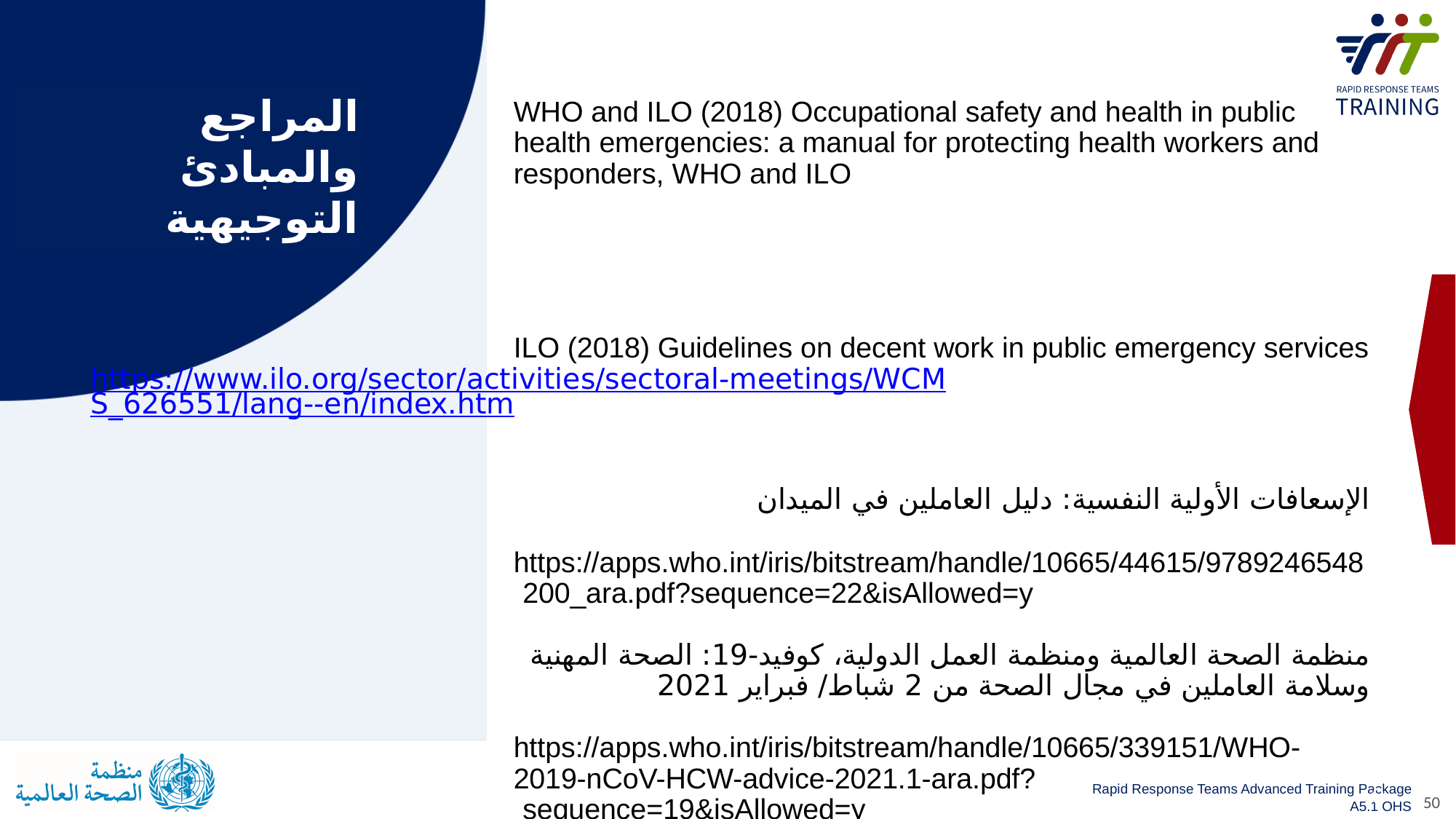

المراجع والمبادئ التوجيهية
WHO and ILO (2018) Occupational safety and health in public health emergencies: a manual for protecting health workers and responders, WHO and ILO
https://www.who.int/publications-detail/occupational-safety-and-health-in-public-health-emergencies-a-manual-for-protecting-health-workers-and-responders

ILO (2018) Guidelines on decent work in public emergency serviceshttps://www.ilo.org/sector/activities/sectoral-meetings/WCMS_626551/lang--en/index.htm

الإسعافات الأولية النفسية: دليل العاملين في الميدان
 https://apps.who.int/iris/bitstream/handle/10665/44615/9789246548200_ara.pdf?sequence=22&isAllowed=y

منظمة الصحة العالمية ومنظمة العمل الدولية، كوفيد-19: الصحة المهنية وسلامة العاملين في مجال الصحة من 2 شباط/ فبراير 2021

https://apps.who.int/iris/bitstream/handle/10665/339151/WHO-2019-nCoV-HCW-advice-2021.1-ara.pdf?sequence=19&isAllowed=y
50